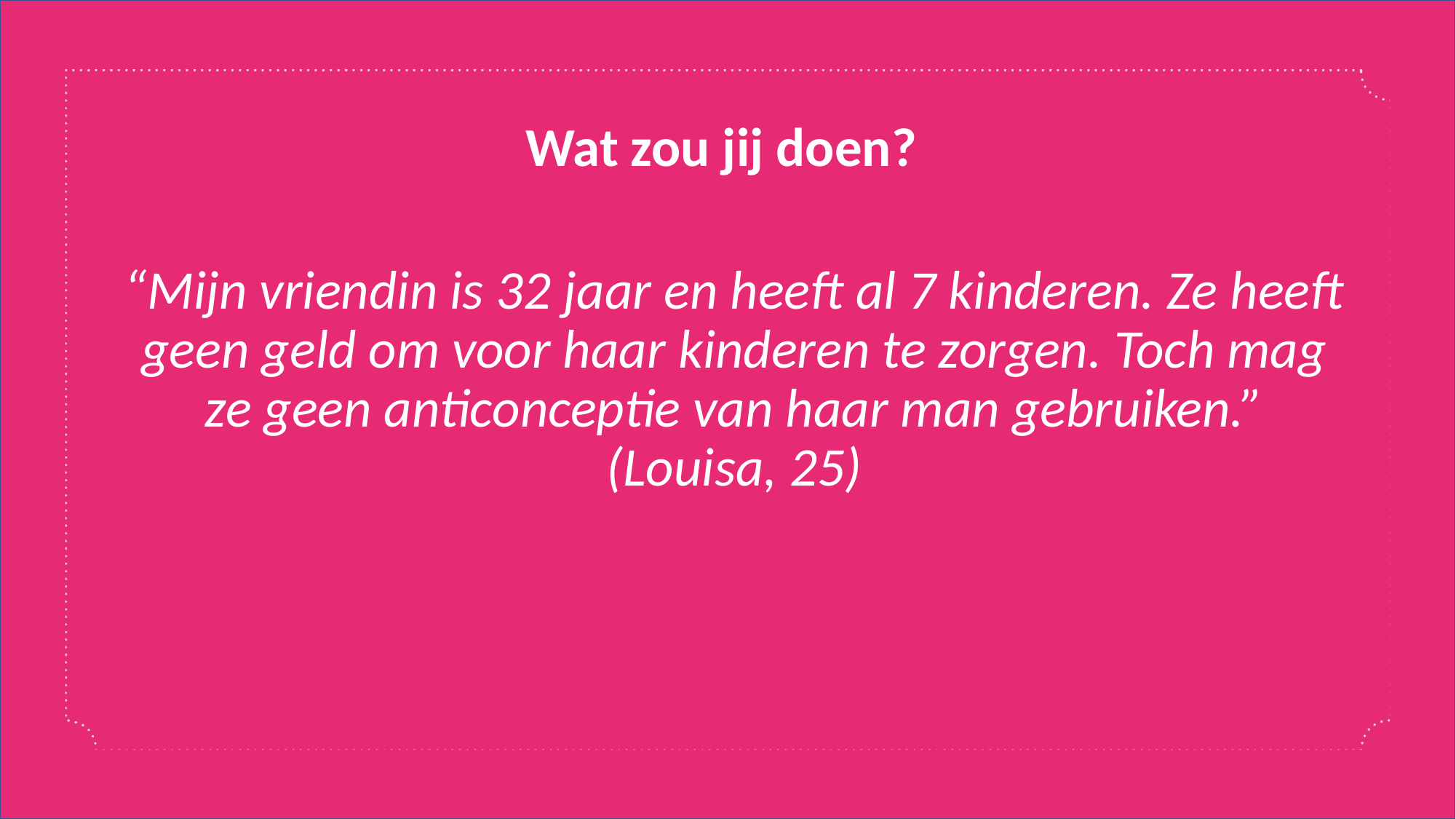

Wat zou jij doen?
# “Mijn vriendin is 32 jaar en heeft al 7 kinderen. Ze heeft geen geld om voor haar kinderen te zorgen. Toch mag ze geen anticonceptie van haar man gebruiken.” (Louisa, 25)